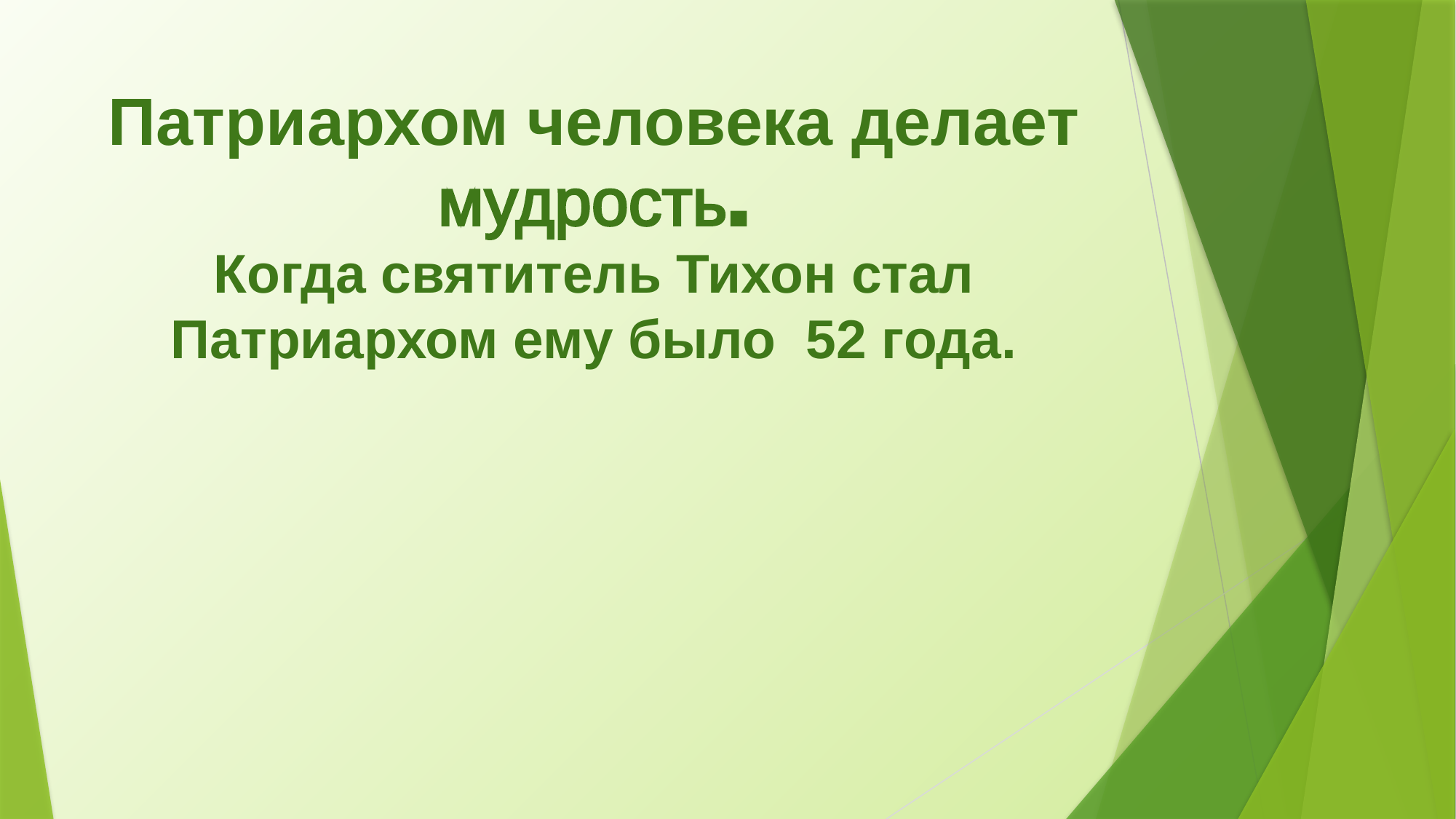

# Патриархом человека делает мудрость. Когда святитель Тихон стал Патриархом ему было  52 года.